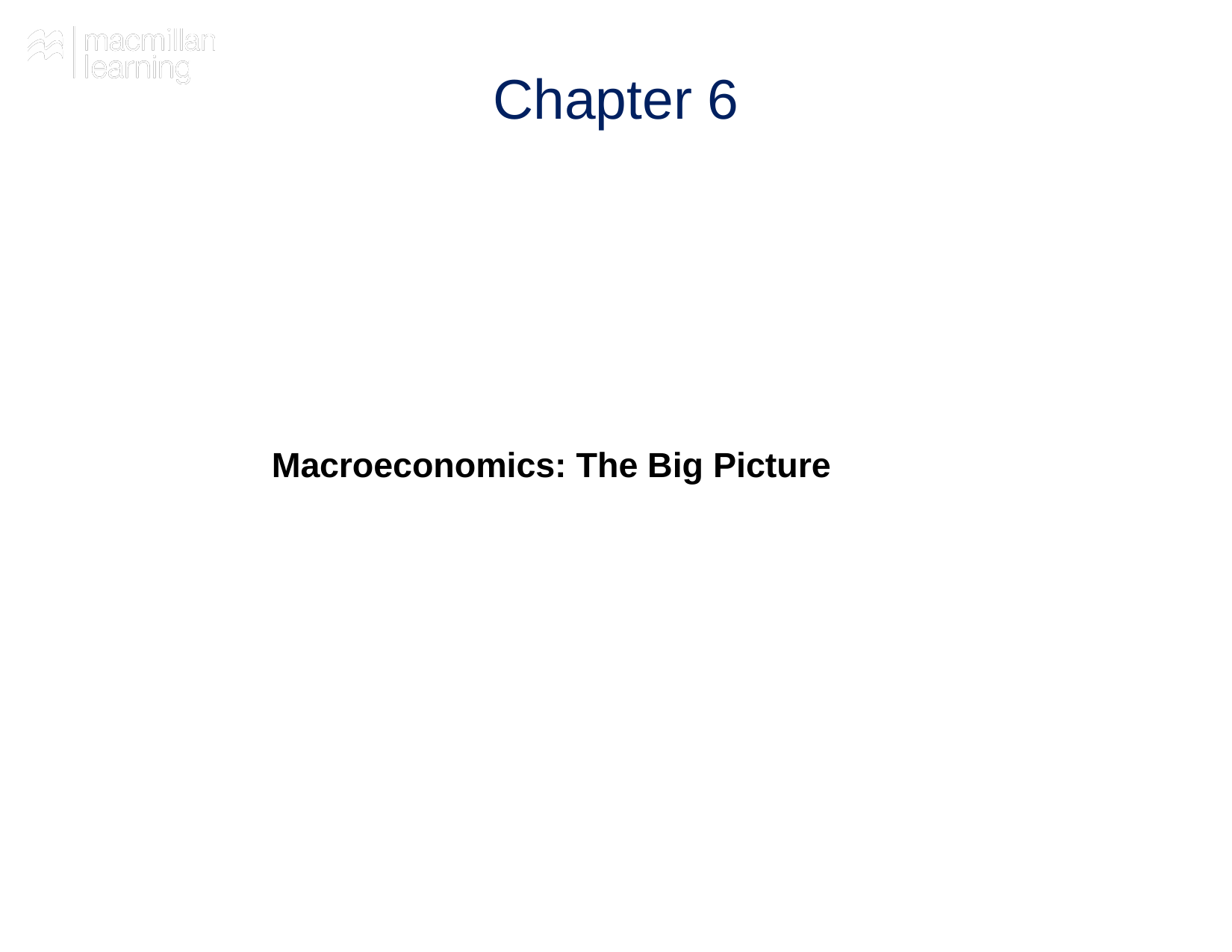

# Chapter 6
Macroeconomics: The Big Picture